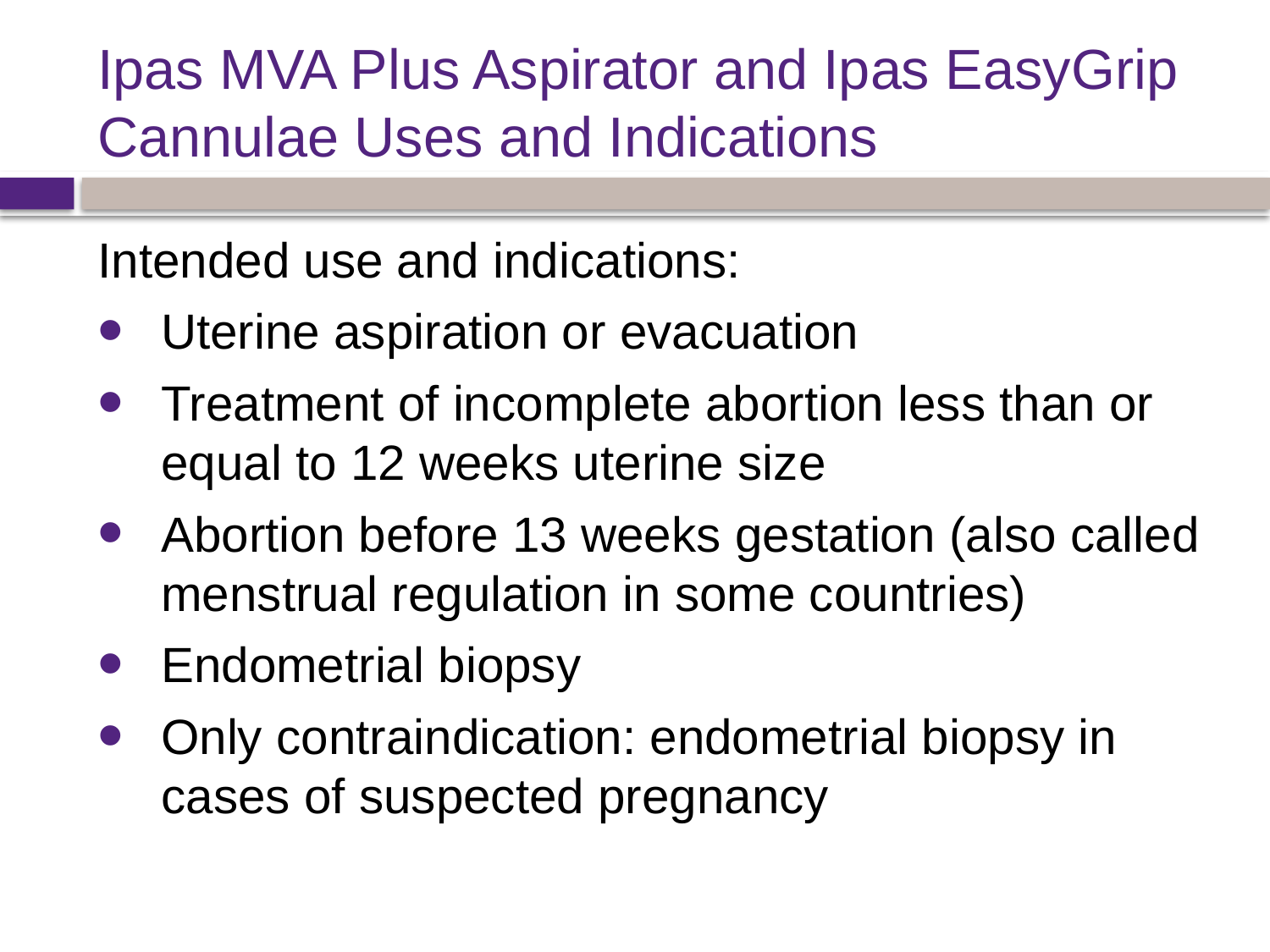

# Ipas MVA Plus Aspirator and Ipas EasyGrip Cannulae Uses and Indications
Intended use and indications:
Uterine aspiration or evacuation
Treatment of incomplete abortion less than or equal to 12 weeks uterine size
Abortion before 13 weeks gestation (also called menstrual regulation in some countries)
Endometrial biopsy
Only contraindication: endometrial biopsy in cases of suspected pregnancy